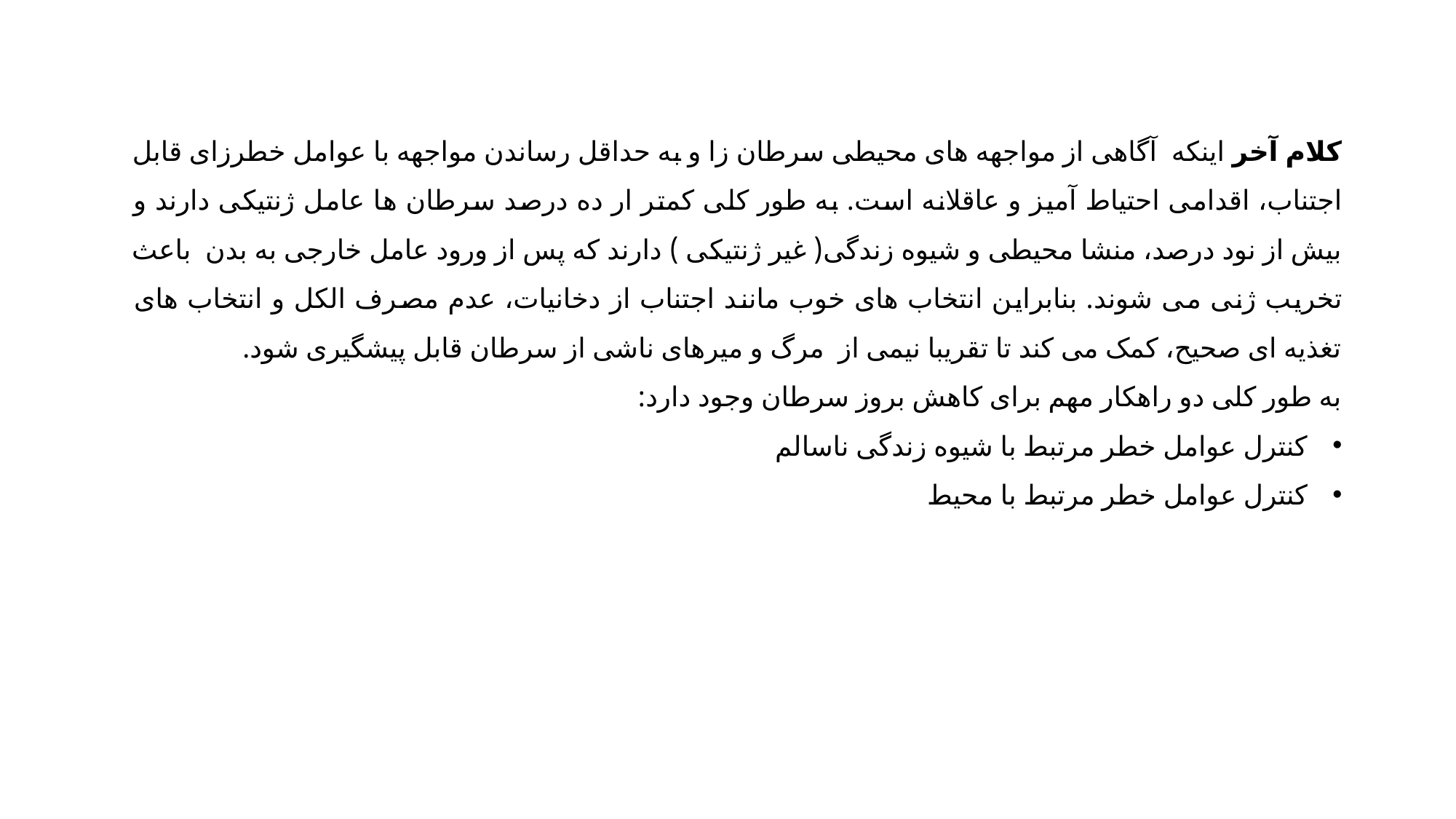

کلام آخر اینکه  آگاهی از مواجهه های محیطی سرطان زا و به حداقل رساندن مواجهه با عوامل خطرزای قابل اجتناب، اقدامی احتیاط آمیز و عاقلانه است. به طور کلی کمتر ار ده درصد سرطان ها عامل ژنتیکی دارند و بیش از نود درصد، منشا محیطی و شیوه زندگی( غیر ژنتیکی ) دارند که پس از ورود عامل خارجی به بدن  باعث تخریب ژنی می شوند. بنابراین انتخاب های خوب مانند اجتناب از دخانیات، عدم مصرف الکل و انتخاب های تغذیه ای صحیح، کمک می کند تا تقریبا نیمی از  مرگ و میرهای ناشی از سرطان قابل پیشگیری شود.
به طور کلی دو راهکار مهم برای کاهش بروز سرطان وجود دارد:
کنترل عوامل خطر مرتبط با شیوه زندگی ناسالم
کنترل عوامل خطر مرتبط با محیط